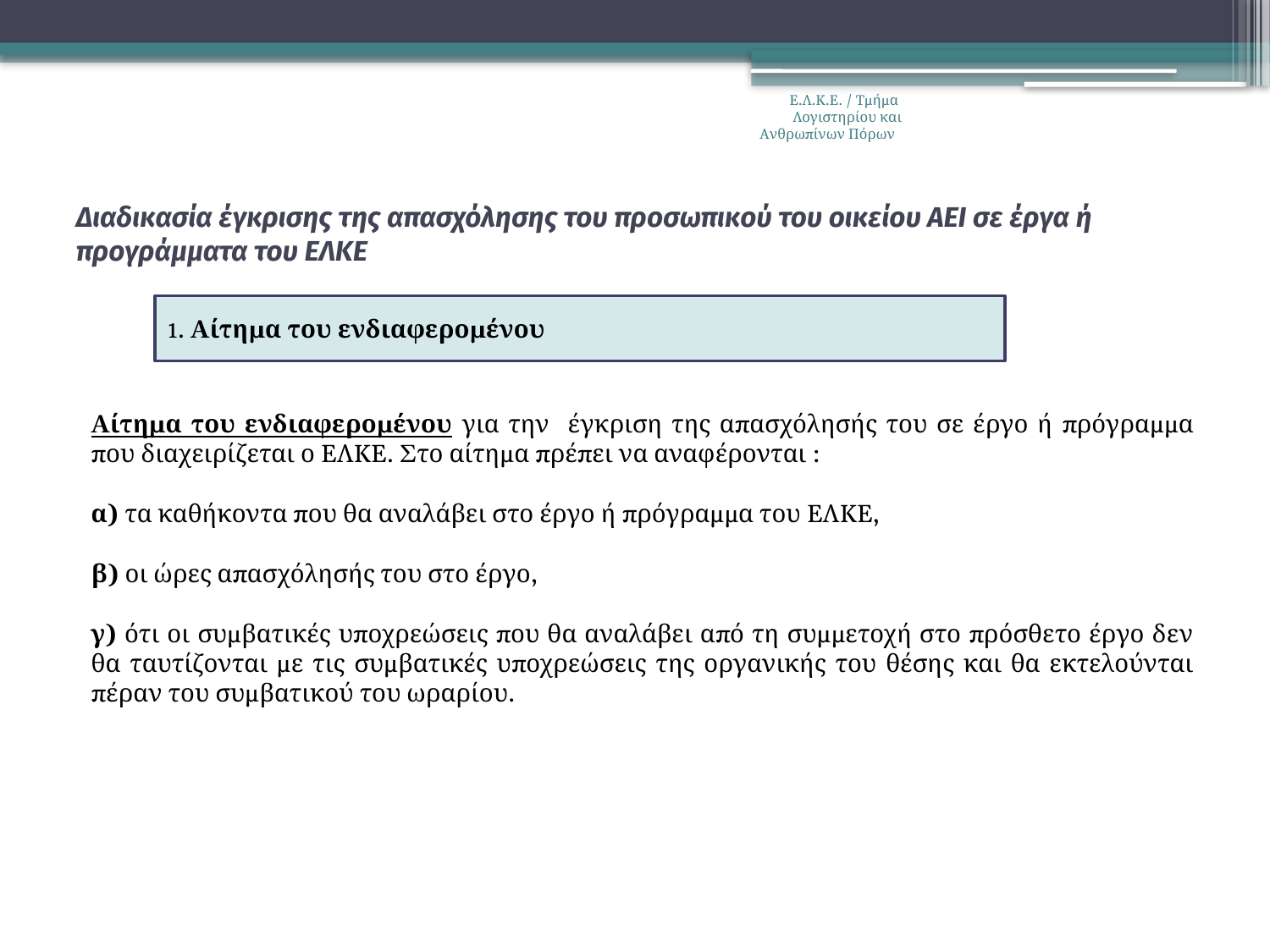

Ε.Λ.Κ.Ε. / Τμήμα  Λογιστηρίου και Ανθρωπίνων Πόρων

# Διαδικασία έγκρισης της απασχόλησης του προσωπικού του οικείου ΑΕΙ σε έργα ή προγράμματα του ΕΛΚΕ
1. Αίτημα του ενδιαφερομένου

Αίτημα του ενδιαφερομένου για την  έγκριση της απασχόλησής του σε έργο ή πρόγραμμα που διαχειρίζεται ο ΕΛΚΕ. Στο αίτημα πρέπει να αναφέρονται :
α) τα καθήκοντα που θα αναλάβει στο έργο ή πρόγραμμα του ΕΛΚΕ,
β) οι ώρες απασχόλησής του στο έργο,
γ) ότι οι συμβατικές υποχρεώσεις που θα αναλάβει από τη συμμετοχή στο πρόσθετο έργο δεν θα ταυτίζονται με τις συμβατικές υποχρεώσεις της οργανικής του θέσης και θα εκτελούνται πέραν του συμβατικού του ωραρίου.